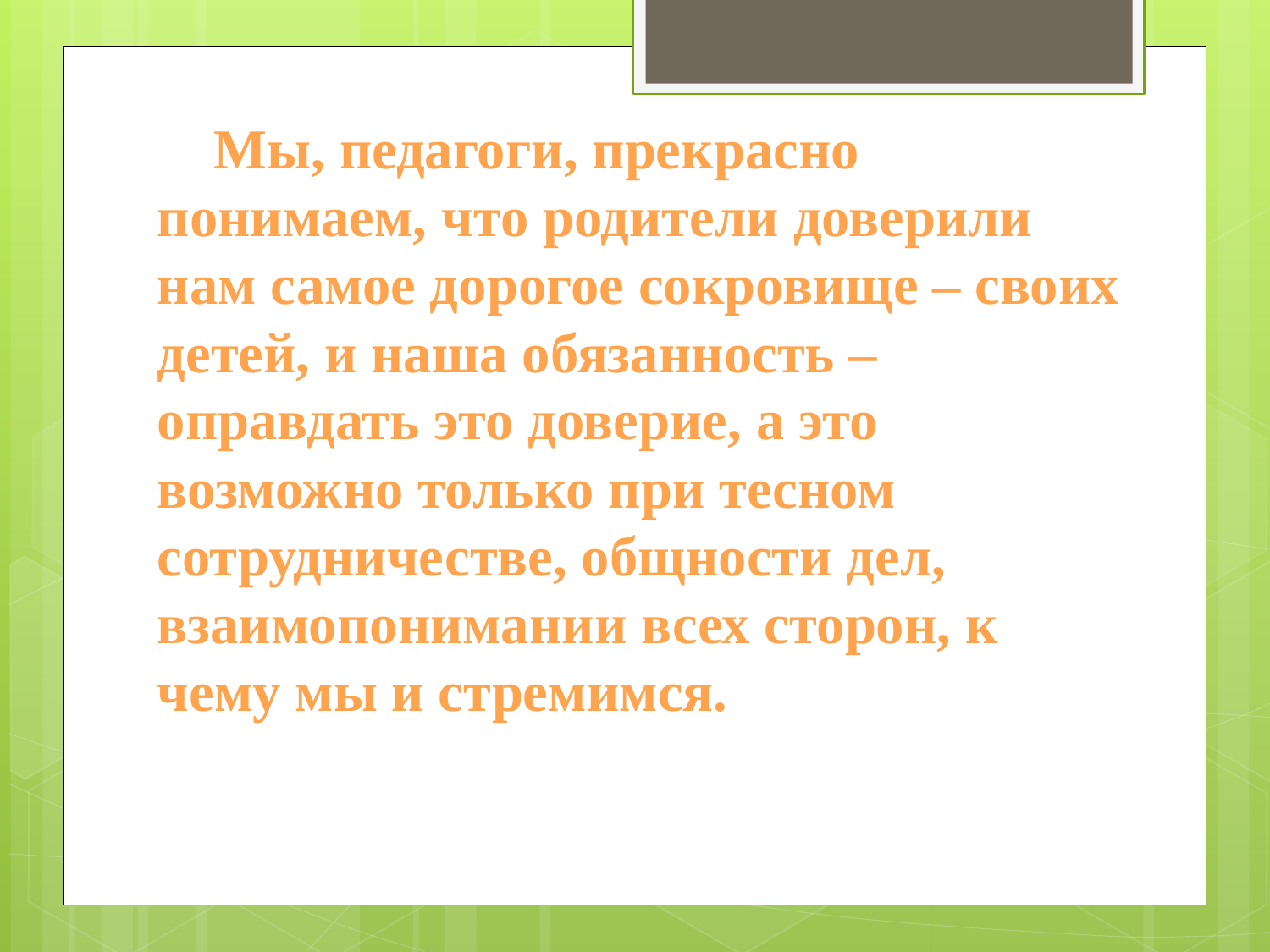

Мы, педагоги, прекрасно понимаем, что родители доверили нам самое дорогое сокровище – своих детей, и наша обязанность – оправдать это доверие, а это возможно только при тесном сотрудничестве, общности дел, взаимопонимании всех сторон, к чему мы и стремимся.